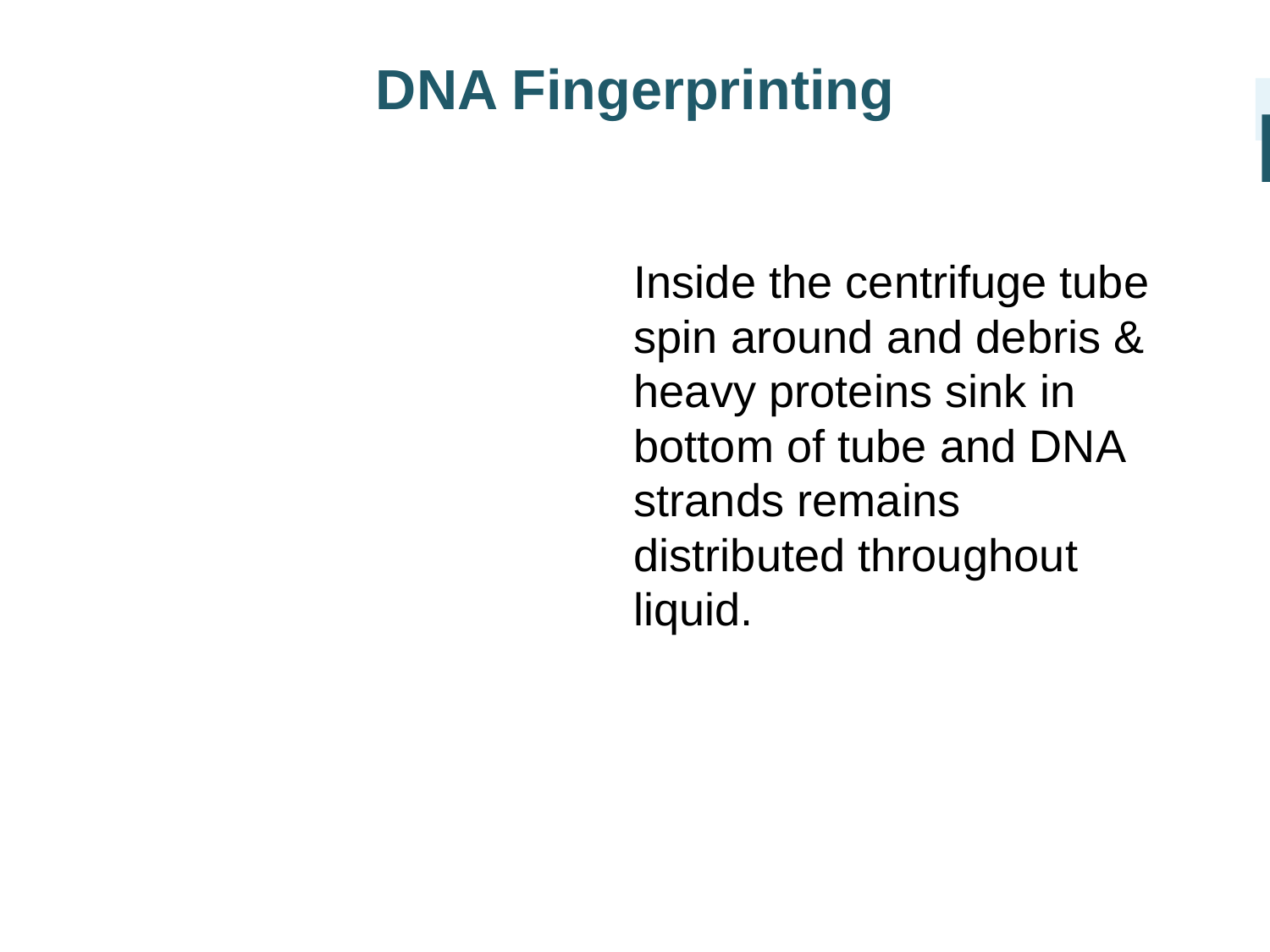

DNA Fingerprinting
I
Inside the centrifuge tube spin around and debris & heavy proteins sink in bottom of tube and DNA strands remains distributed throughout liquid.